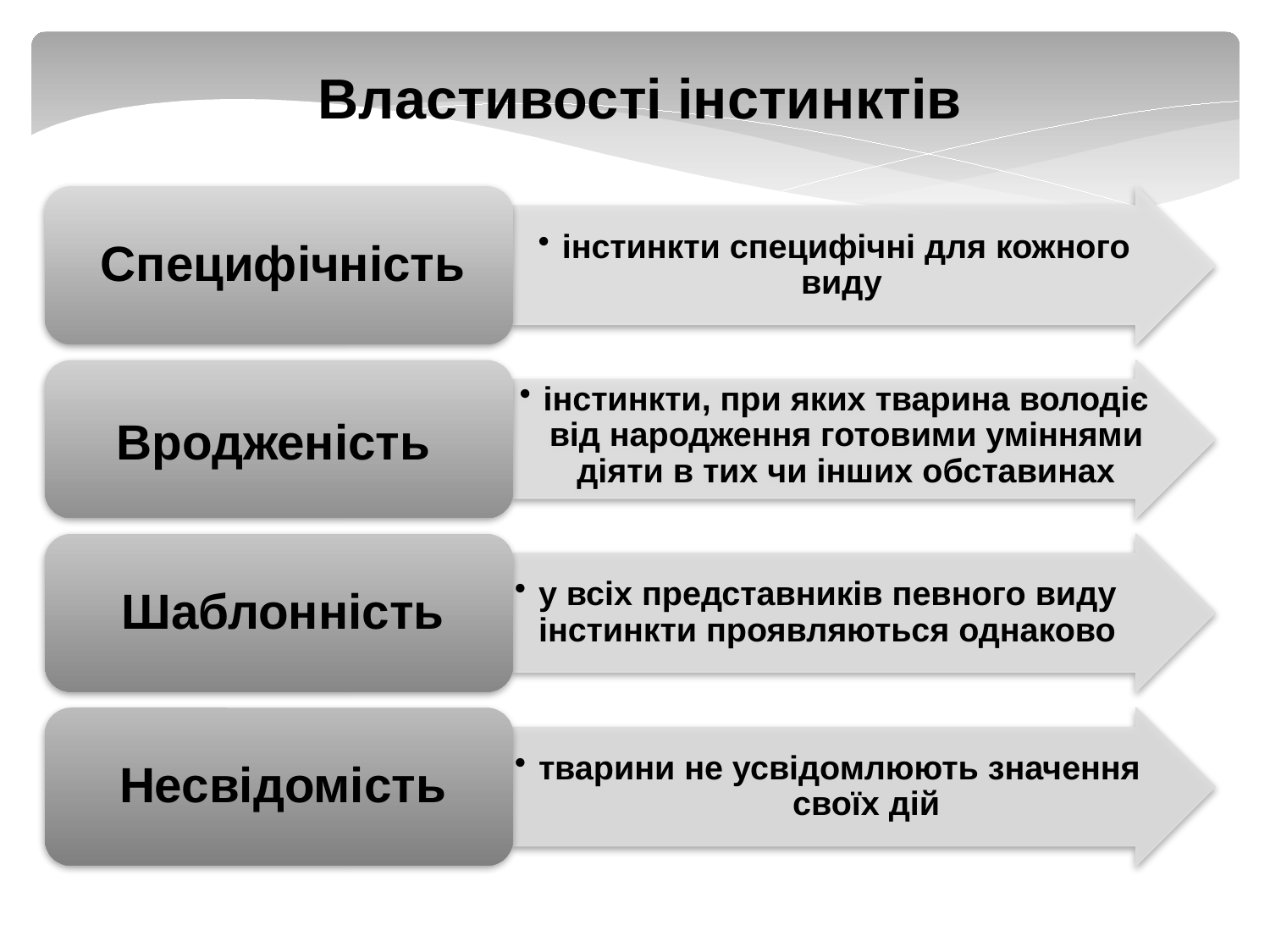

Властивості інстинктів
інстинкти специфічні для кожного виду
Специфічність
інстинкти, при яких тварина володіє від народження готовими уміннями діяти в тих чи інших обставинах
Вродженість
у всіх представників певного виду інстинкти проявляються однаково
Шаблонність
тварини не усвідомлюють значення        		своїх дій
Несвідомість